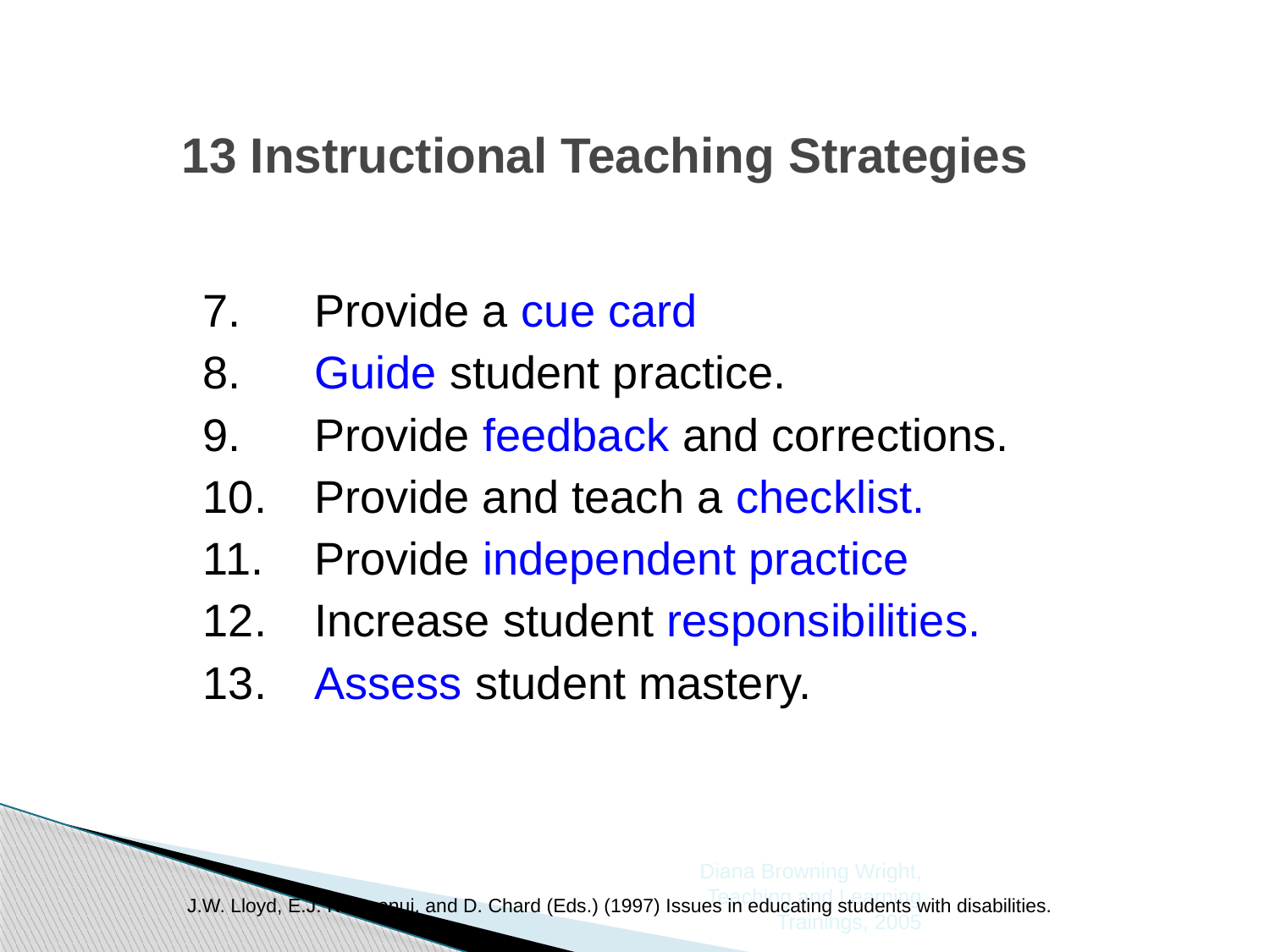

# 13 Instructional Teaching Strategies
7. 	Provide a cue card
8. 	Guide student practice.
9. 	Provide feedback and corrections.
10. 	Provide and teach a checklist.
11. 	Provide independent practice
12. 	Increase student responsibilities.
13. 	Assess student mastery.
J.W. Lloyd, E.J. Kameanui, and D. Chard (Eds.) (1997) Issues in educating students with disabilities.
Diana Browning Wright, Teaching and Learning Trainings, 2005